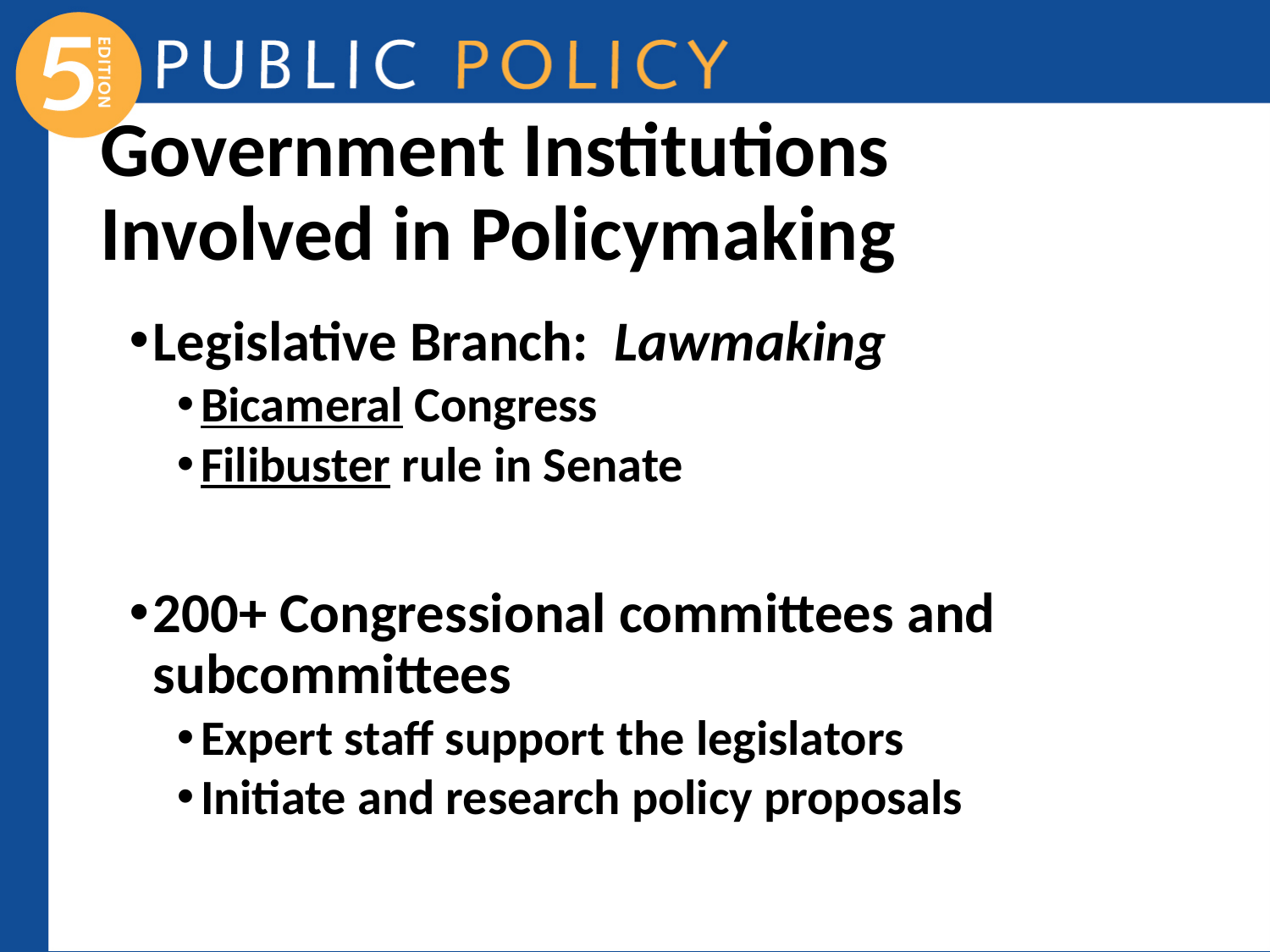

# Government Institutions Involved in Policymaking
Legislative Branch:  Lawmaking
Bicameral Congress
Filibuster rule in Senate

200+ Congressional committees and subcommittees
Expert staff support the legislators
Initiate and research policy proposals